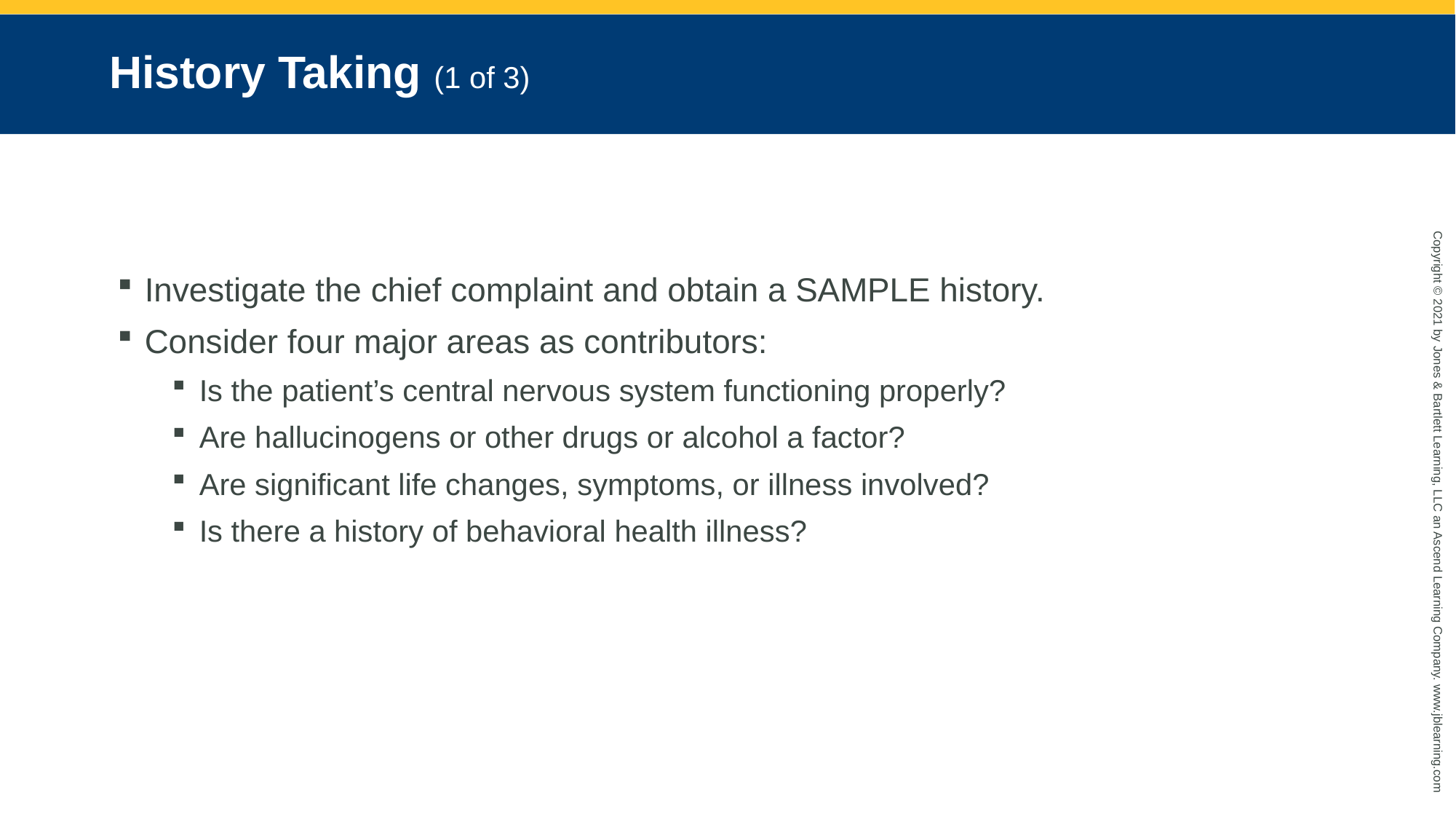

# History Taking (1 of 3)
Investigate the chief complaint and obtain a SAMPLE history.
Consider four major areas as contributors:
Is the patient’s central nervous system functioning properly?
Are hallucinogens or other drugs or alcohol a factor?
Are significant life changes, symptoms, or illness involved?
Is there a history of behavioral health illness?